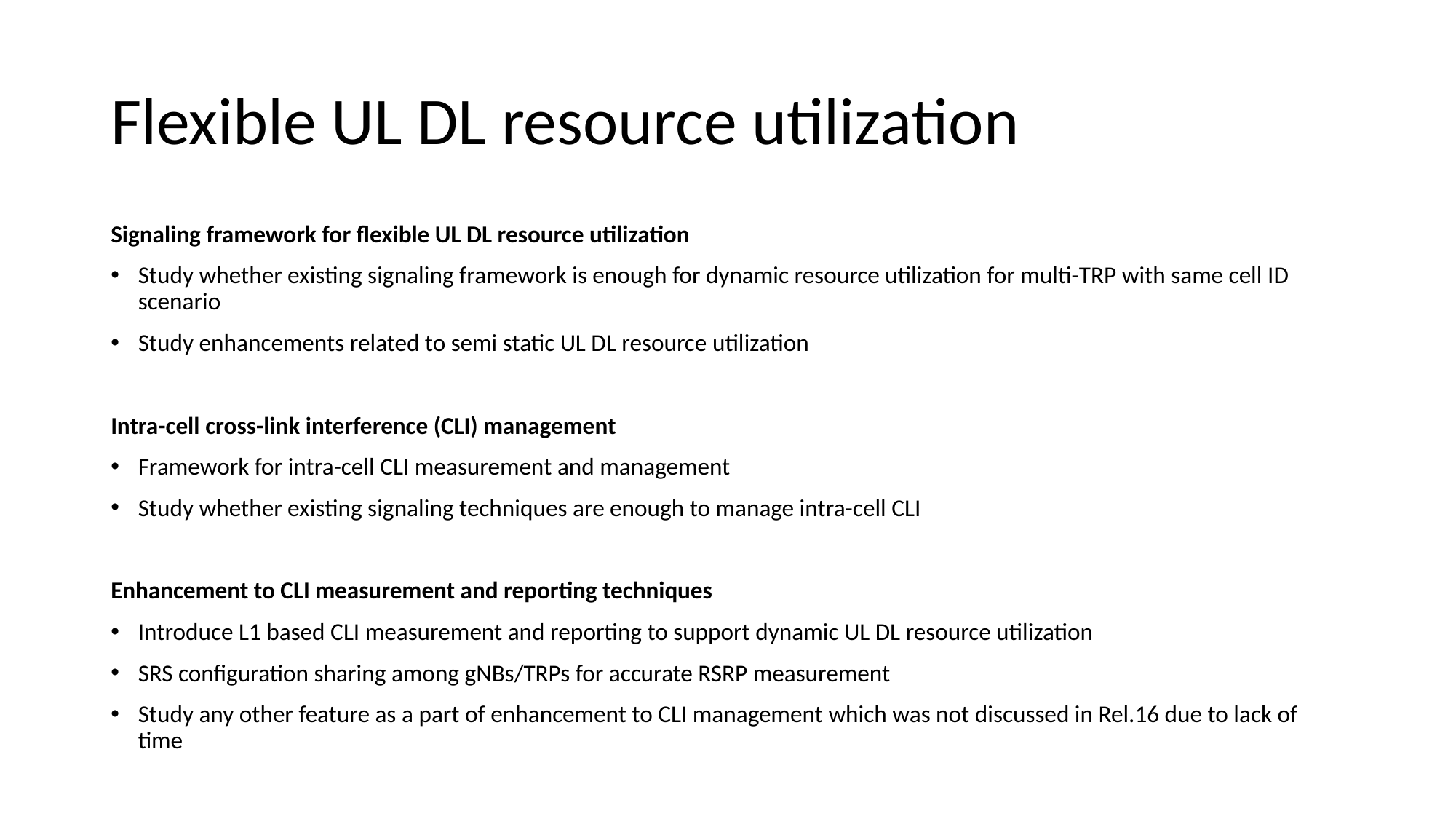

Flexible UL DL resource utilization
Signaling framework for flexible UL DL resource utilization
Study whether existing signaling framework is enough for dynamic resource utilization for multi-TRP with same cell ID scenario
Study enhancements related to semi static UL DL resource utilization

Intra-cell cross-link interference (CLI) management
Framework for intra-cell CLI measurement and management
Study whether existing signaling techniques are enough to manage intra-cell CLI

Enhancement to CLI measurement and reporting techniques
Introduce L1 based CLI measurement and reporting to support dynamic UL DL resource utilization
SRS configuration sharing among gNBs/TRPs for accurate RSRP measurement
Study any other feature as a part of enhancement to CLI management which was not discussed in Rel.16 due to lack of time